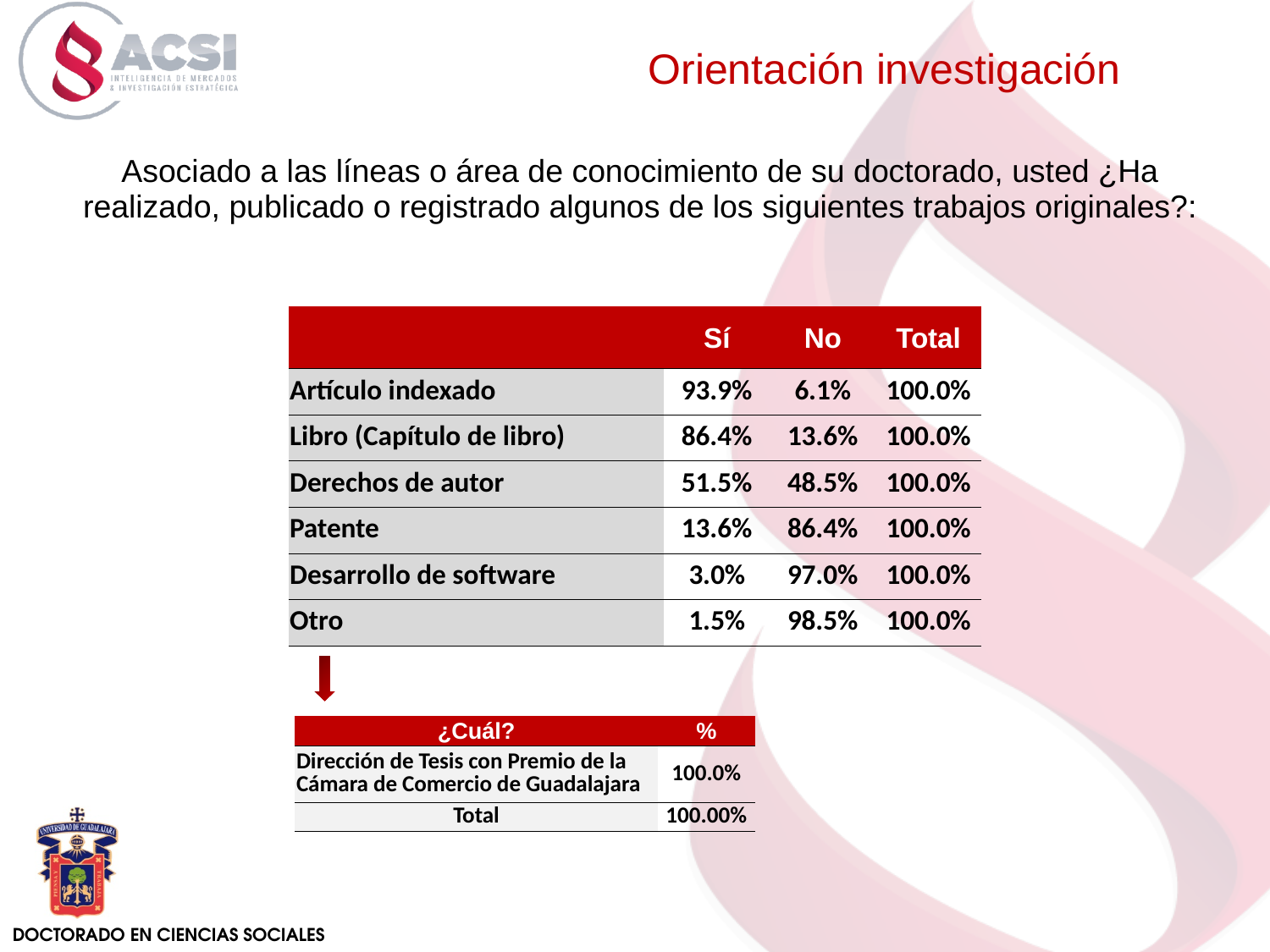

Orientación investigación
Asociado a las líneas o área de conocimiento de su doctorado, usted ¿Ha realizado, publicado o registrado algunos de los siguientes trabajos originales?:
|  | Sí | No | Total |
| --- | --- | --- | --- |
| Artículo indexado | 93.9% | 6.1% | 100.0% |
| Libro (Capítulo de libro) | 86.4% | 13.6% | 100.0% |
| Derechos de autor | 51.5% | 48.5% | 100.0% |
| Patente | 13.6% | 86.4% | 100.0% |
| Desarrollo de software | 3.0% | 97.0% | 100.0% |
| Otro | 1.5% | 98.5% | 100.0% |

| ¿Cuál? | % |
| --- | --- |
| Dirección de Tesis con Premio de la Cámara de Comercio de Guadalajara | 100.0% |
| Total | 100.00% |